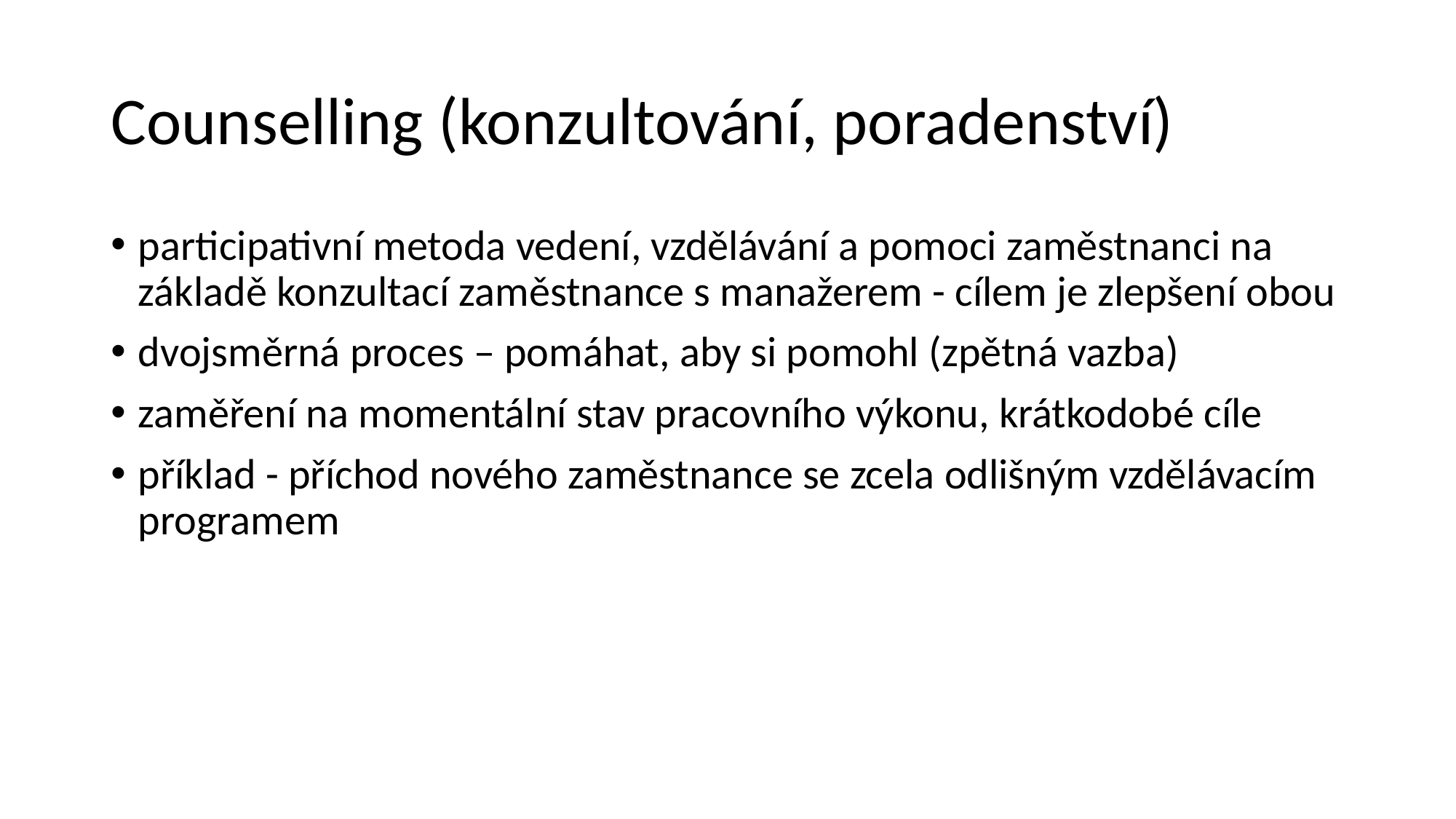

# Counselling (konzultování, poradenství)
participativní metoda vedení, vzdělávání a pomoci zaměstnanci na základě konzultací zaměstnance s manažerem - cílem je zlepšení obou
dvojsměrná proces – pomáhat, aby si pomohl (zpětná vazba)
zaměření na momentální stav pracovního výkonu, krátkodobé cíle
příklad - příchod nového zaměstnance se zcela odlišným vzdělávacím programem